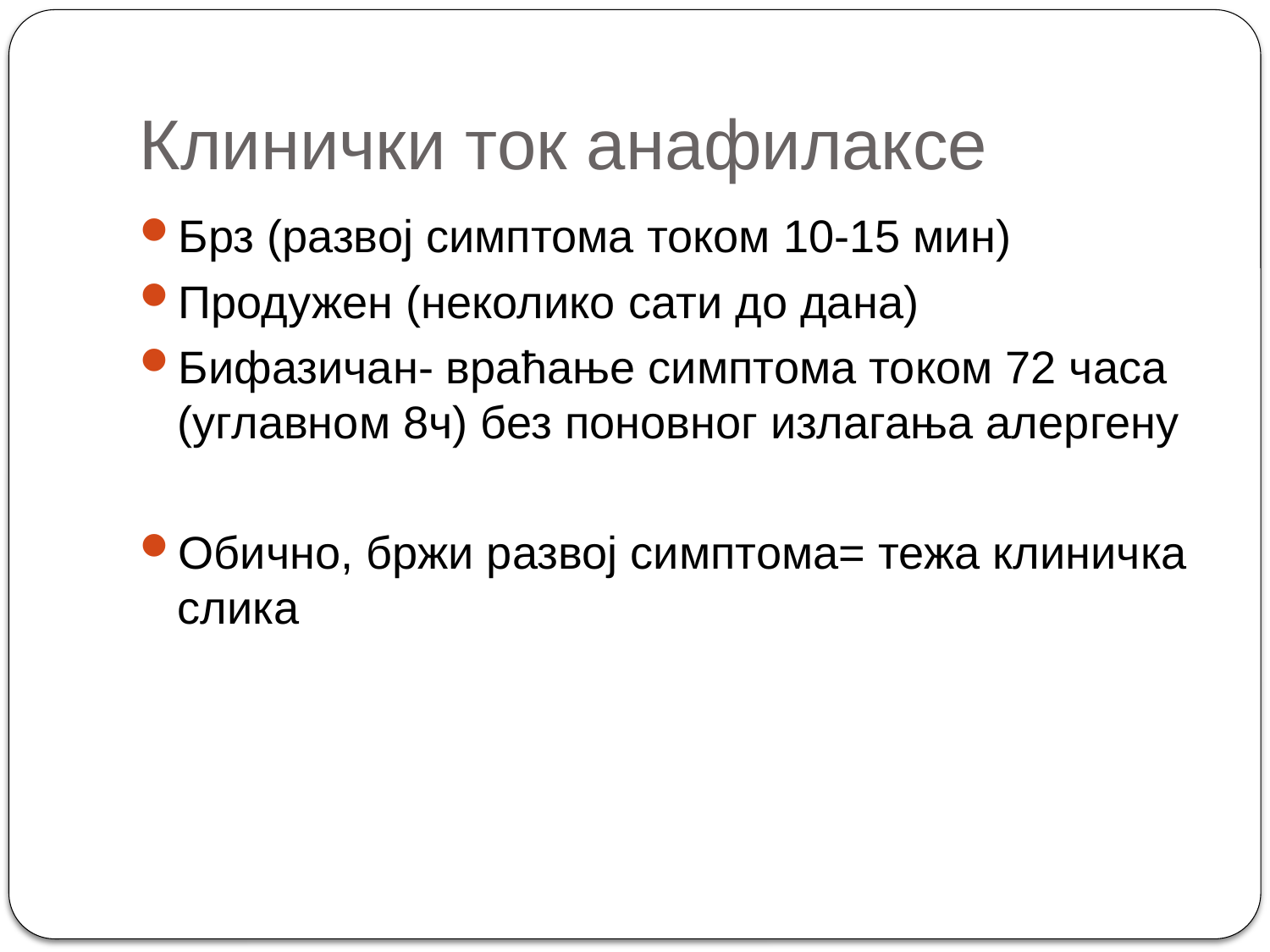

# Клинички ток анафилаксе
Брз (развој симптома током 10-15 мин)
Продужен (неколико сати до дана)
Бифазичан- враћање симптома током 72 часа (углавном 8ч) без поновног излагања алергену

Обично, бржи развој симптома= тежа клиничка слика